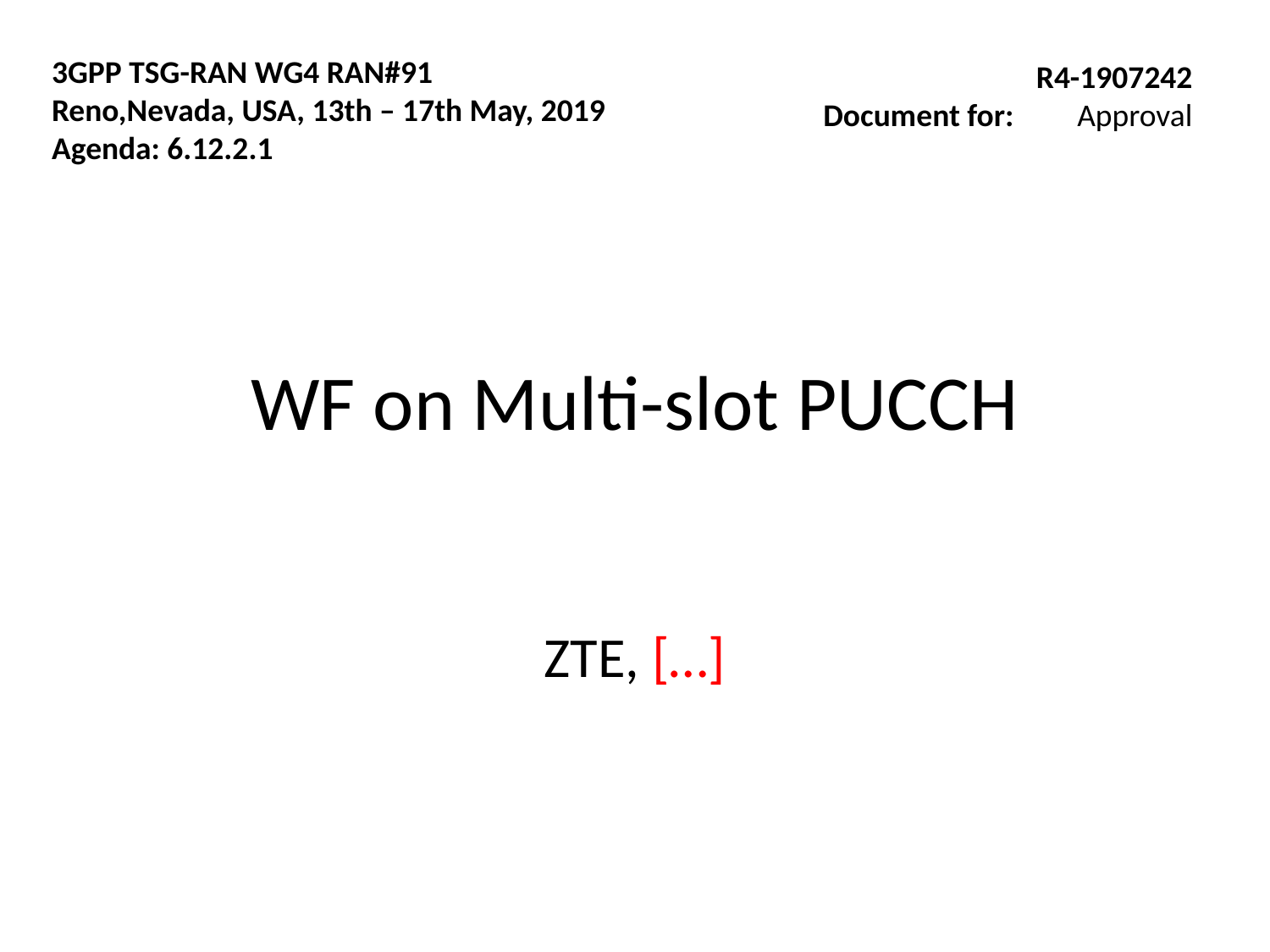

3GPP TSG-RAN WG4 RAN#91
Reno,Nevada, USA, 13th – 17th May, 2019
Agenda: 6.12.2.1
R4-1907242
Document for:	Approval
# WF on Multi-slot PUCCH
ZTE, […]